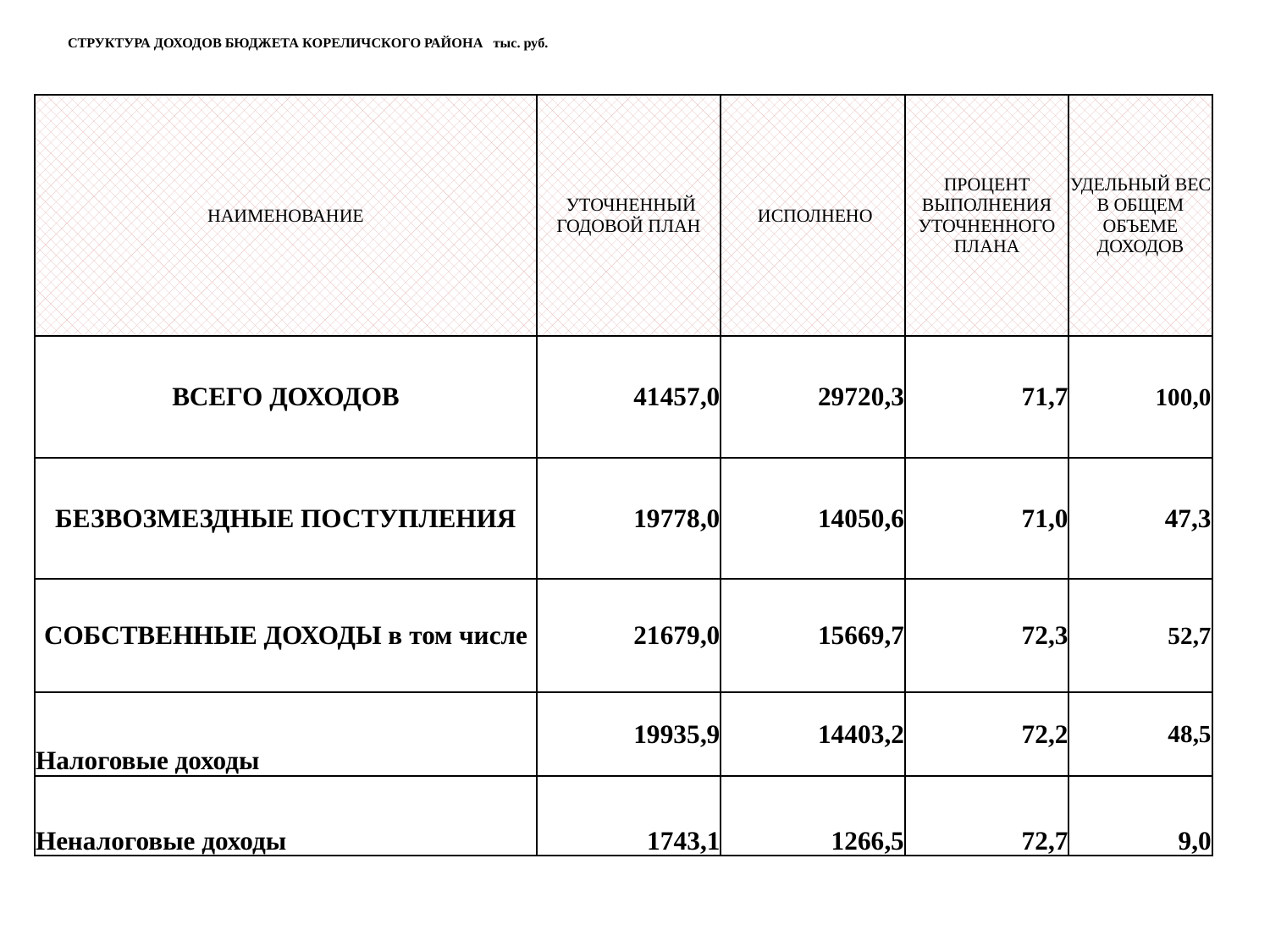

# СТРУКТУРА ДОХОДОВ БЮДЖЕТА КОРЕЛИЧСКОГО РАЙОНА   тыс. руб.
| НАИМЕНОВАНИЕ | УТОЧНЕННЫЙ ГОДОВОЙ ПЛАН | ИСПОЛНЕНО | ПРОЦЕНТ ВЫПОЛНЕНИЯ УТОЧНЕННОГО ПЛАНА | УДЕЛЬНЫЙ ВЕС В ОБЩЕМ ОБЪЕМЕ ДОХОДОВ |
| --- | --- | --- | --- | --- |
| ВСЕГО ДОХОДОВ | 41457,0 | 29720,3 | 71,7 | 100,0 |
| БЕЗВОЗМЕЗДНЫЕ ПОСТУПЛЕНИЯ | 19778,0 | 14050,6 | 71,0 | 47,3 |
| СОБСТВЕННЫЕ ДОХОДЫ в том числе | 21679,0 | 15669,7 | 72,3 | 52,7 |
| Налоговые доходы | 19935,9 | 14403,2 | 72,2 | 48,5 |
| Неналоговые доходы | 1743,1 | 1266,5 | 72,7 | 9,0 |